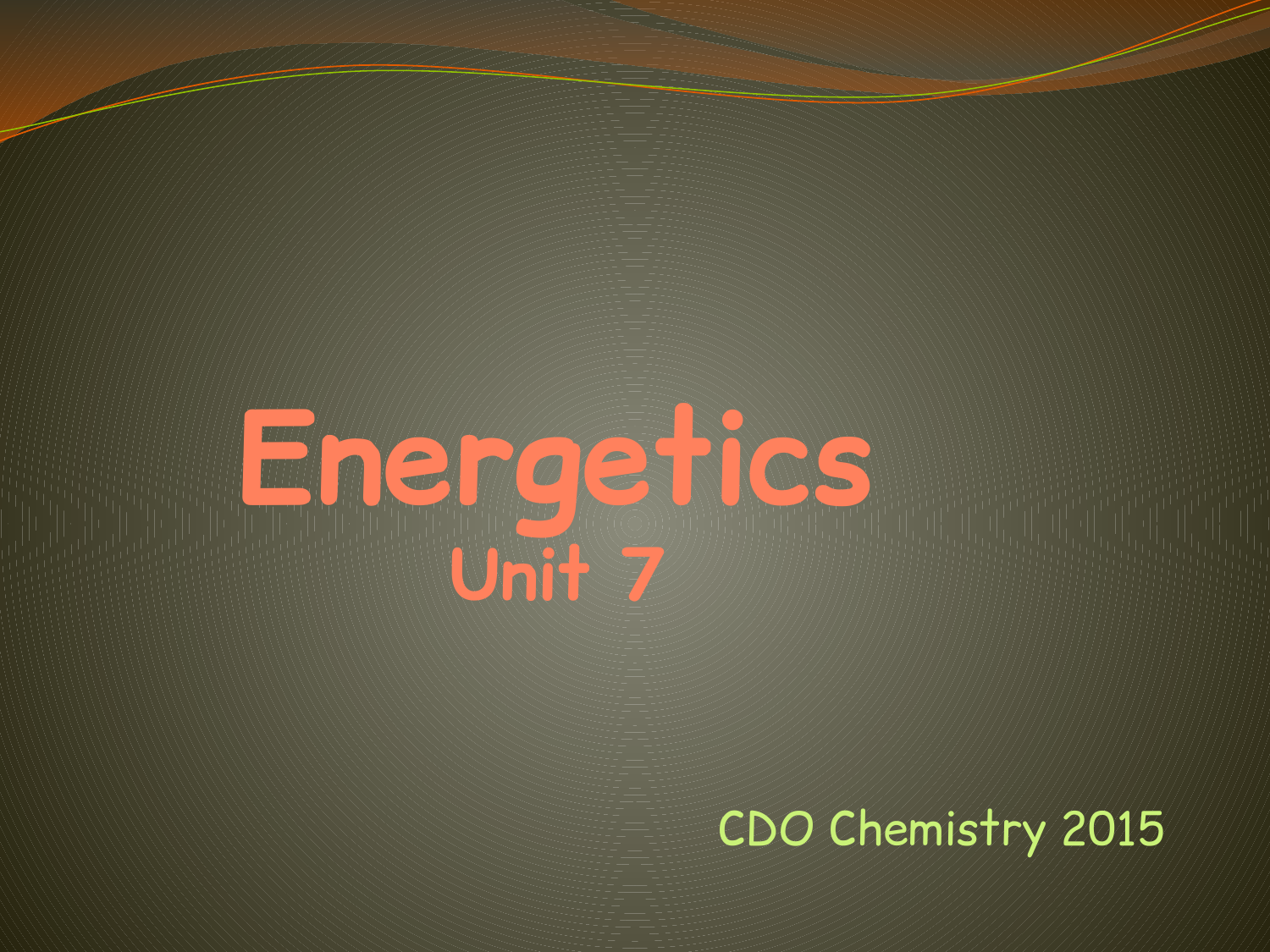

# Energetics Unit 7
CDO Chemistry 2015